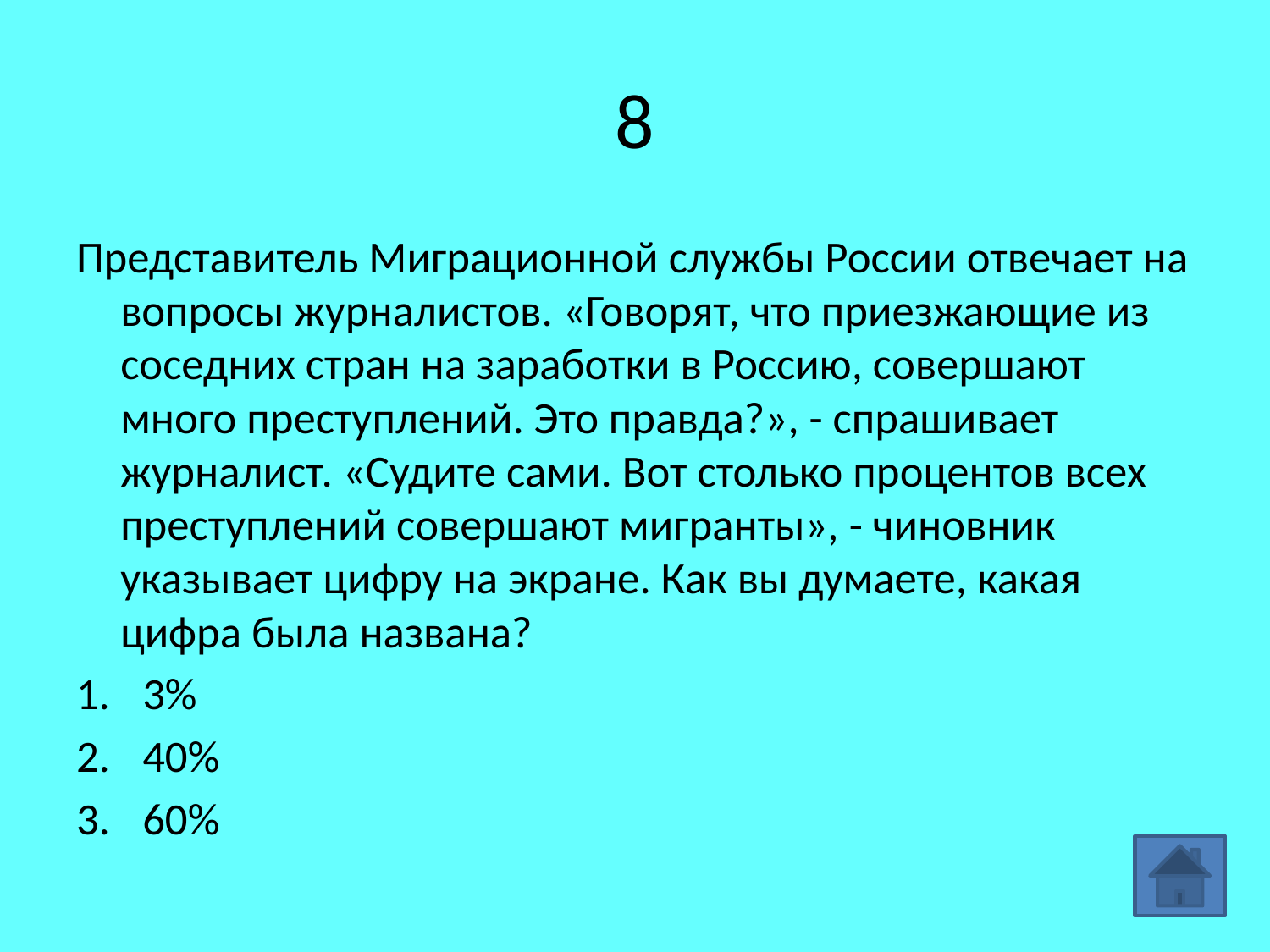

# 8
Представитель Миграционной службы России отвечает на вопросы журналистов. «Говорят, что приезжающие из соседних стран на заработки в Россию, совершают много преступлений. Это правда?», - спрашивает журналист. «Судите сами. Вот столько процентов всех преступлений совершают мигранты», - чиновник указывает цифру на экране. Как вы думаете, какая цифра была названа?
3%
40%
60%